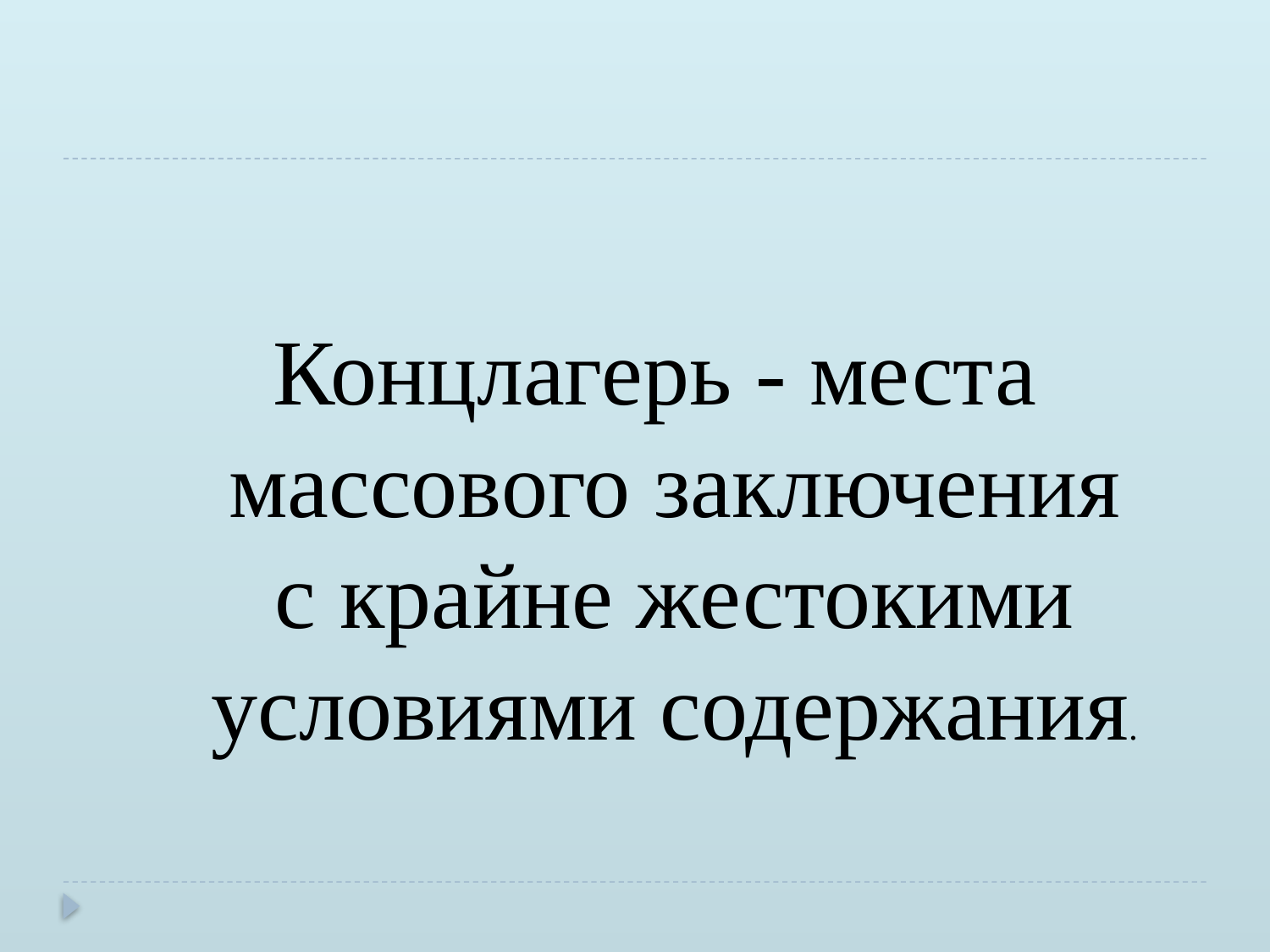

#
Концлагерь - места массового заключения с крайне жестокими условиями содержания.